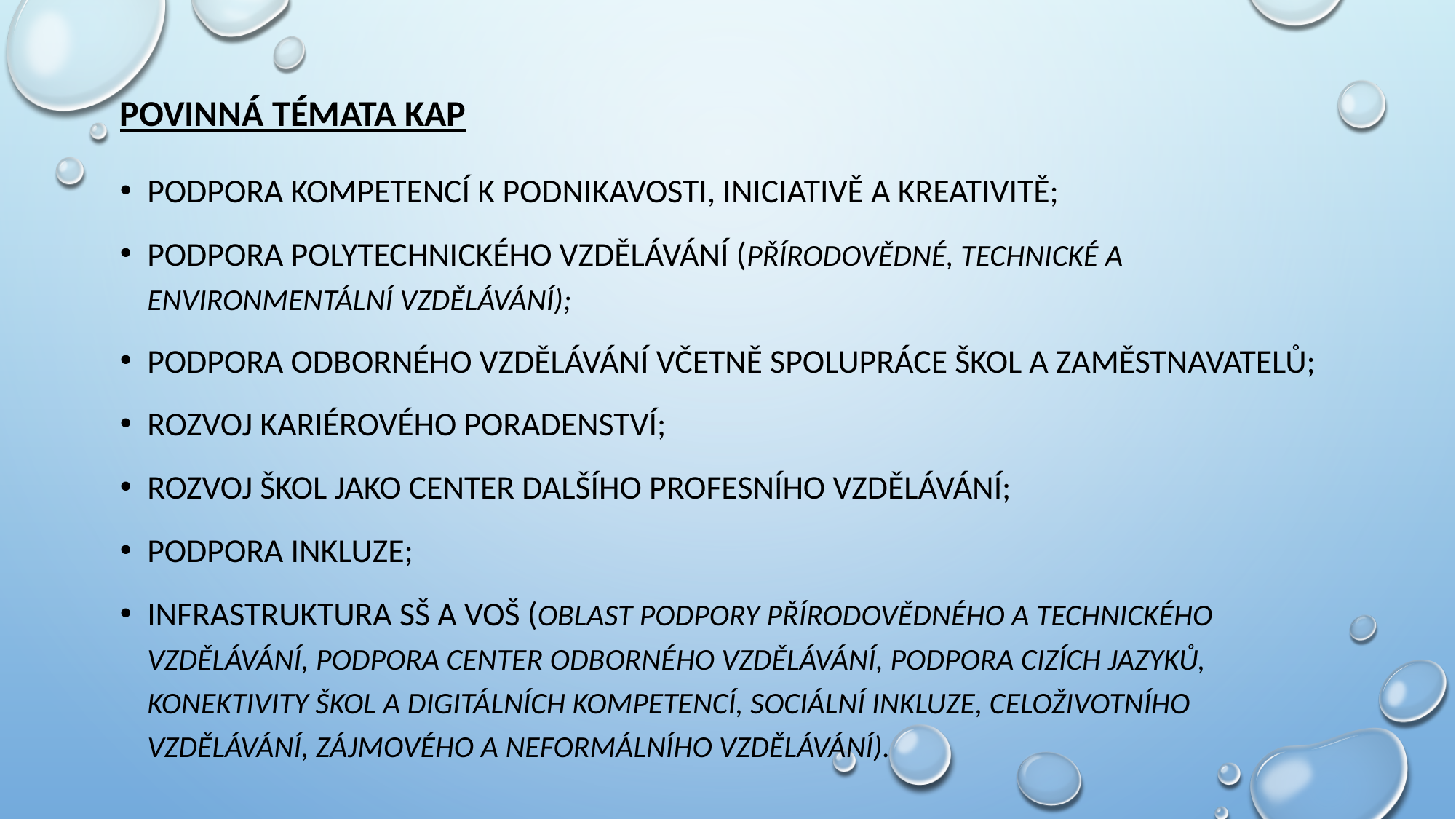

# POVINNÁ TÉMATA KAP
Podpora kompetencí k podnikavosti, iniciativě a kreativitě;
Podpora polytechnického vzdělávání (přírodovědné, technické a environmentální vzdělávání);
Podpora odborného vzdělávání včetně spolupráce škol a zaměstnavatelů;
Rozvoj kariérového poradenství;
Rozvoj škol jako center dalšího profesního vzdělávání;
Podpora inkluze;
Infrastruktura SŠ a VOŠ (oblast podpory přírodovědného a technického vzdělávání, podpora center odborného vzdělávání, podpora cizích jazyků, konektivity škol a digitálních kompetencí, sociální inkluze, celoživotního vzdělávání, zájmového a neformálního vzdělávání).